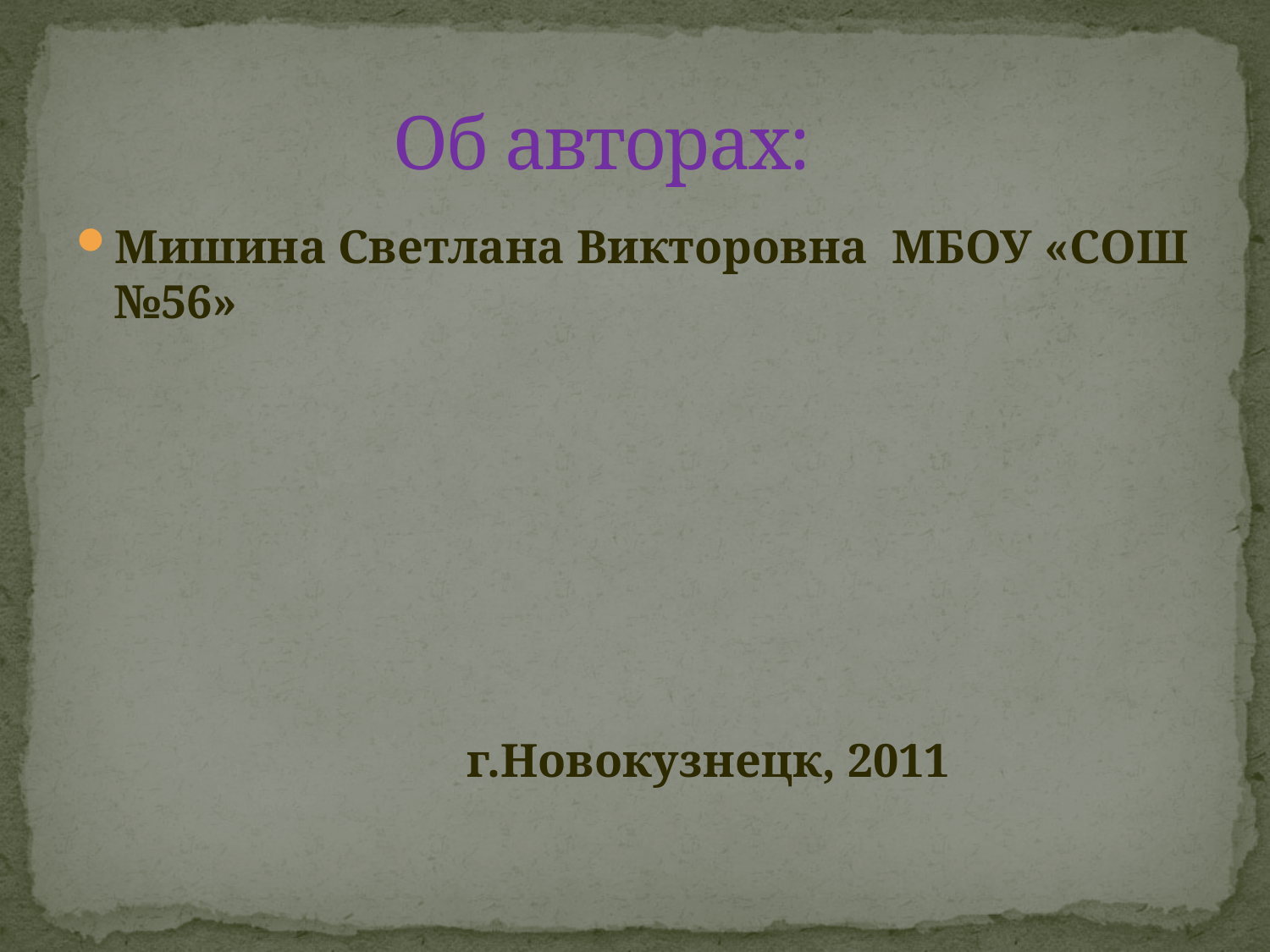

# Об авторах:
Мишина Светлана Викторовна  МБОУ «СОШ №56»

                                 г.Новокузнецк, 2011